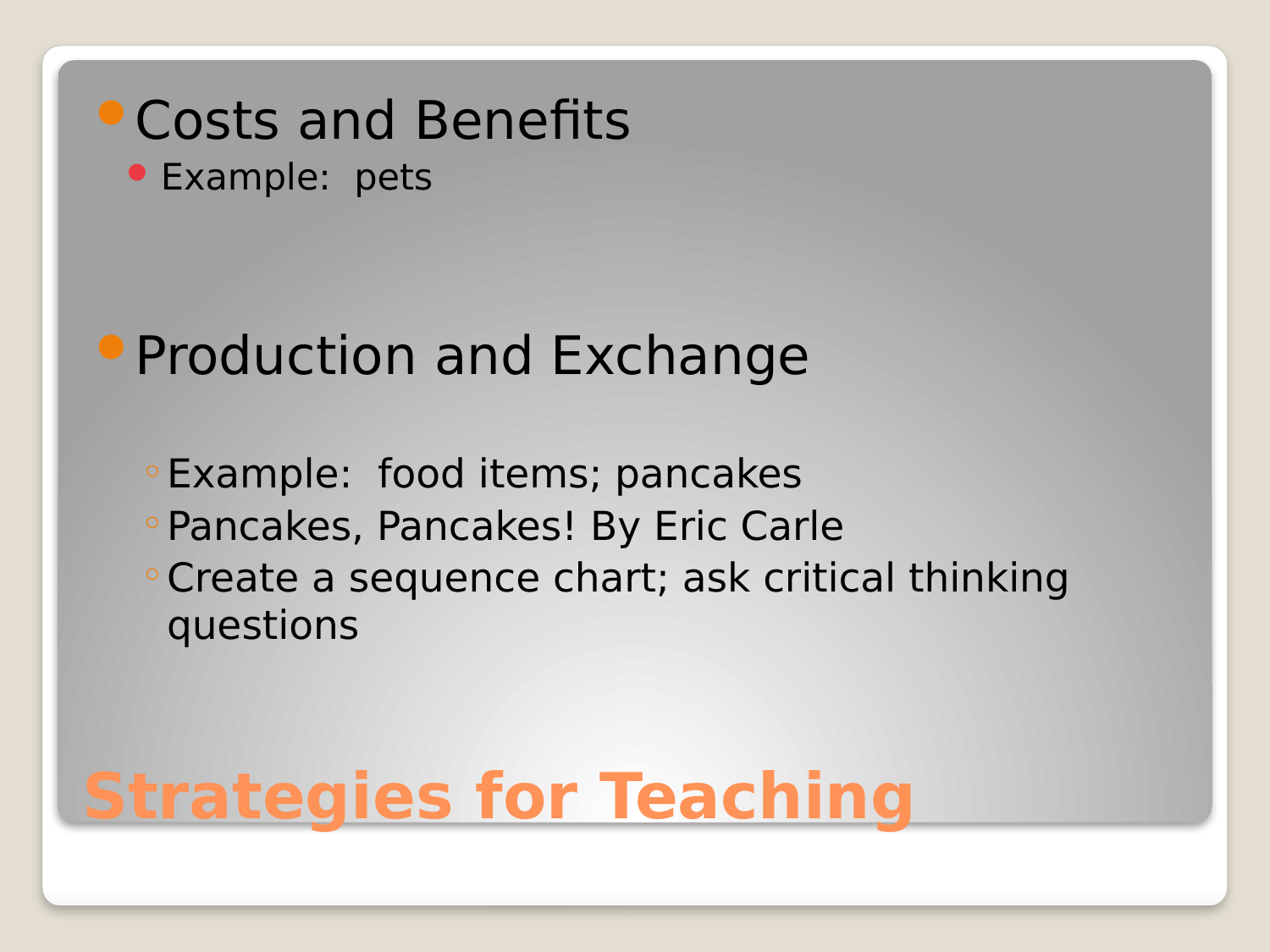

Costs and Benefits
Example:  pets

Production and Exchange

Example:  food items; pancakes
Pancakes, Pancakes! By Eric Carle
Create a sequence chart; ask critical thinking questions

# Strategies for Teaching